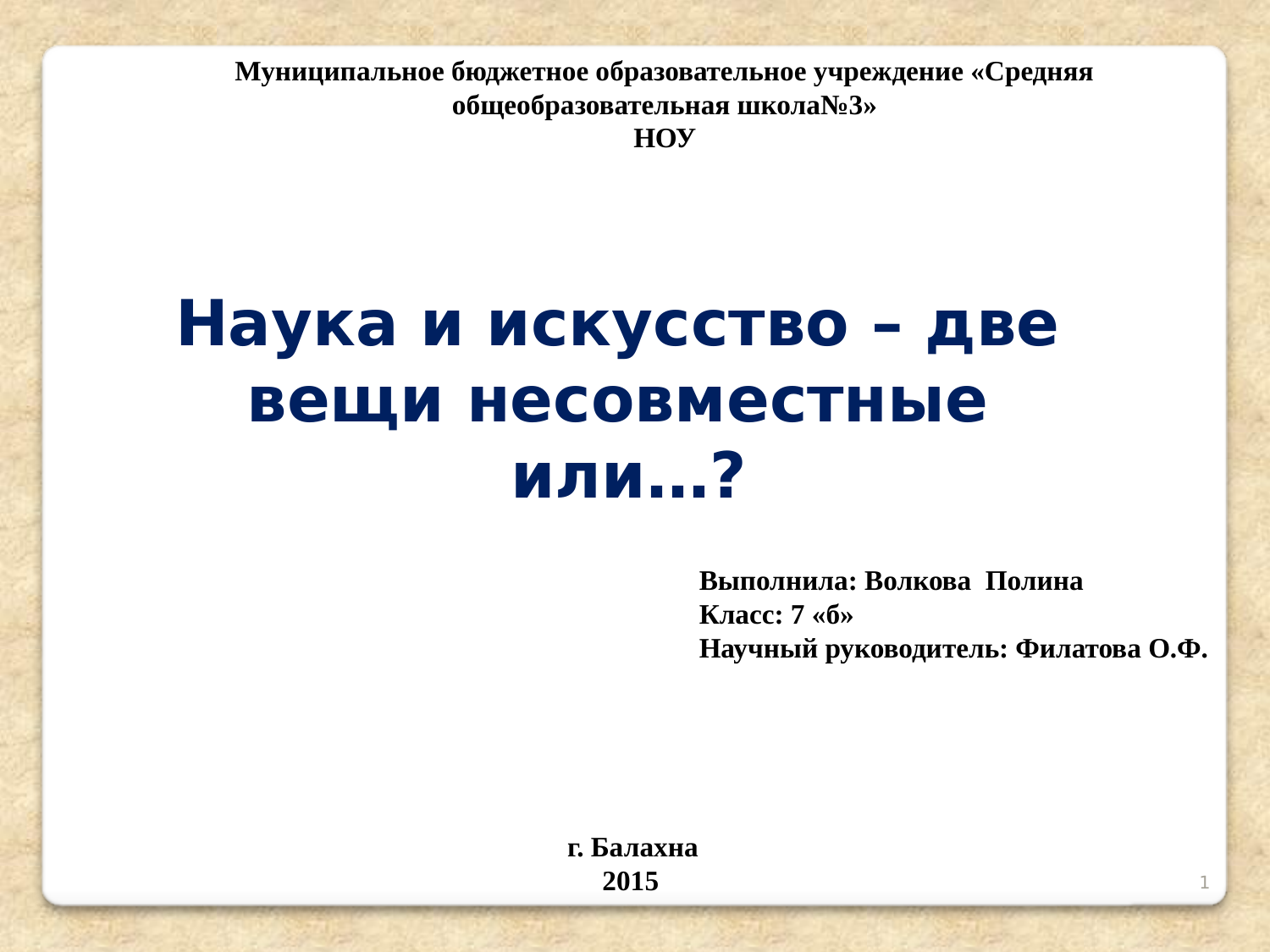

Муниципальное бюджетное образовательное учреждение «Средняя общеобразовательная школа№3»
НОУ
Наука и искусство – две
вещи несовместные
или…?
Выполнила: Волкова  Полина
Класс: 7 «б»
Научный руководитель: Филатова О.Ф.

г. Балахна
     2015
1